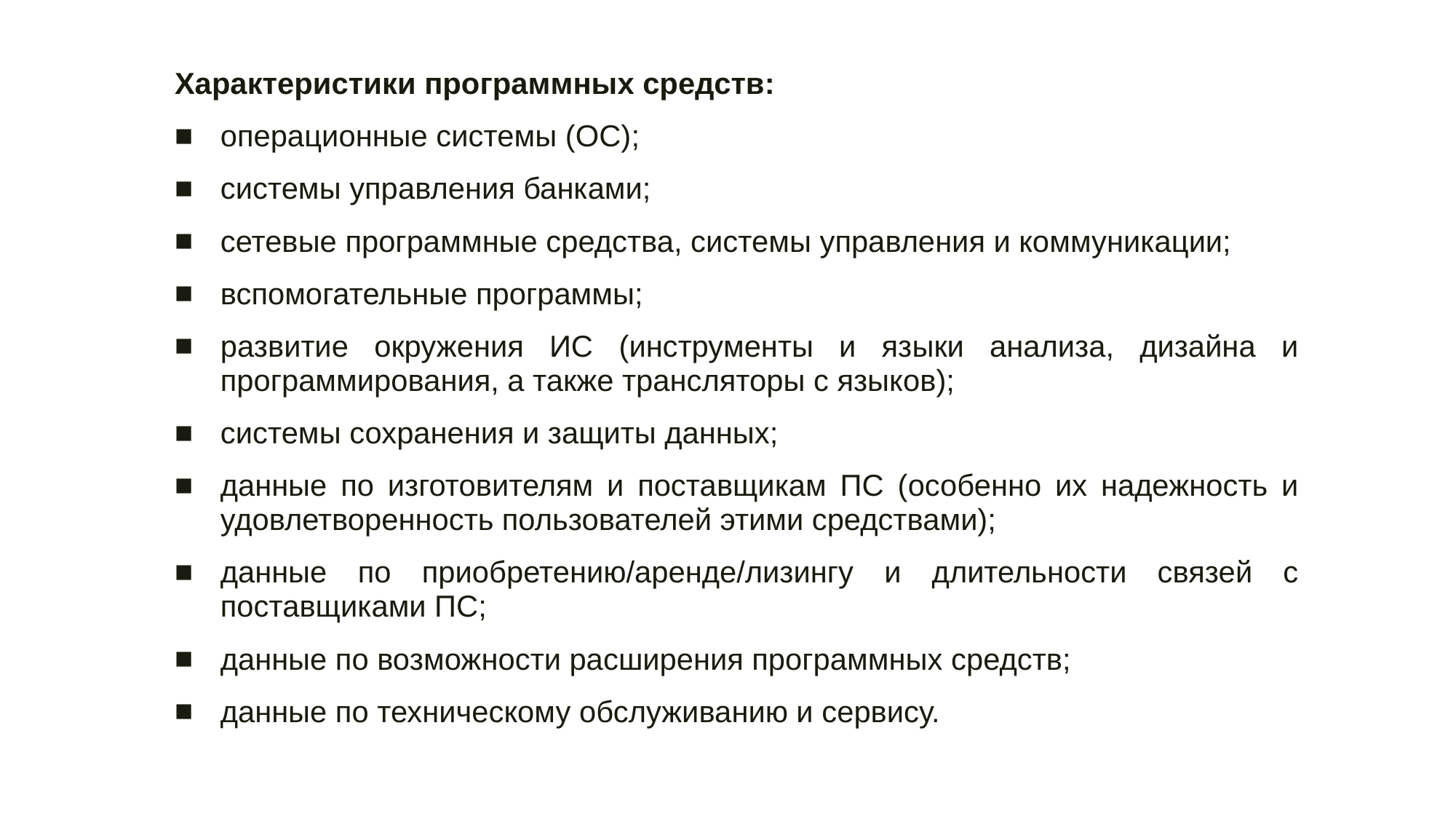

Характеристики программных средств:
операционные системы (ОС);
системы управления банками;
сетевые программные средства, системы управления и коммуникации;
вспомогательные программы;
развитие окружения ИС (инструменты и языки анализа, дизайна и программирования, а также трансляторы с языков);
системы сохранения и защиты данных;
данные по изготовителям и поставщикам ПС (особенно их надежность и удовлетворенность пользователей этими средствами);
данные по приобретению/аренде/лизингу и длительности связей с поставщиками ПС;
данные по возможности расширения программных средств;
данные по техническому обслуживанию и сервису.